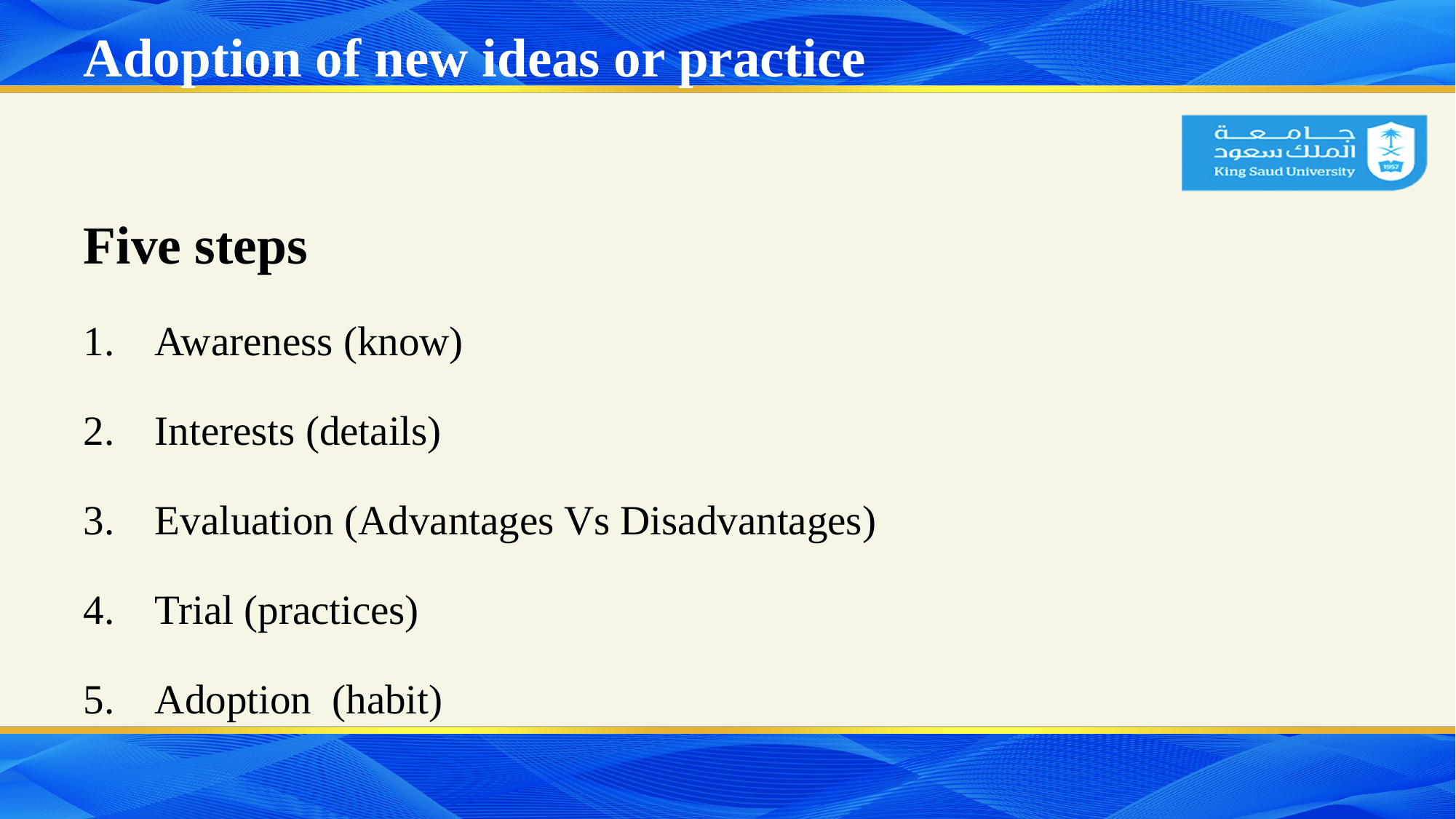

# Adoption of new ideas or practice
Five steps
Awareness (know)
Interests (details)
Evaluation (Advantages Vs Disadvantages)
Trial (practices)
Adoption  (habit)